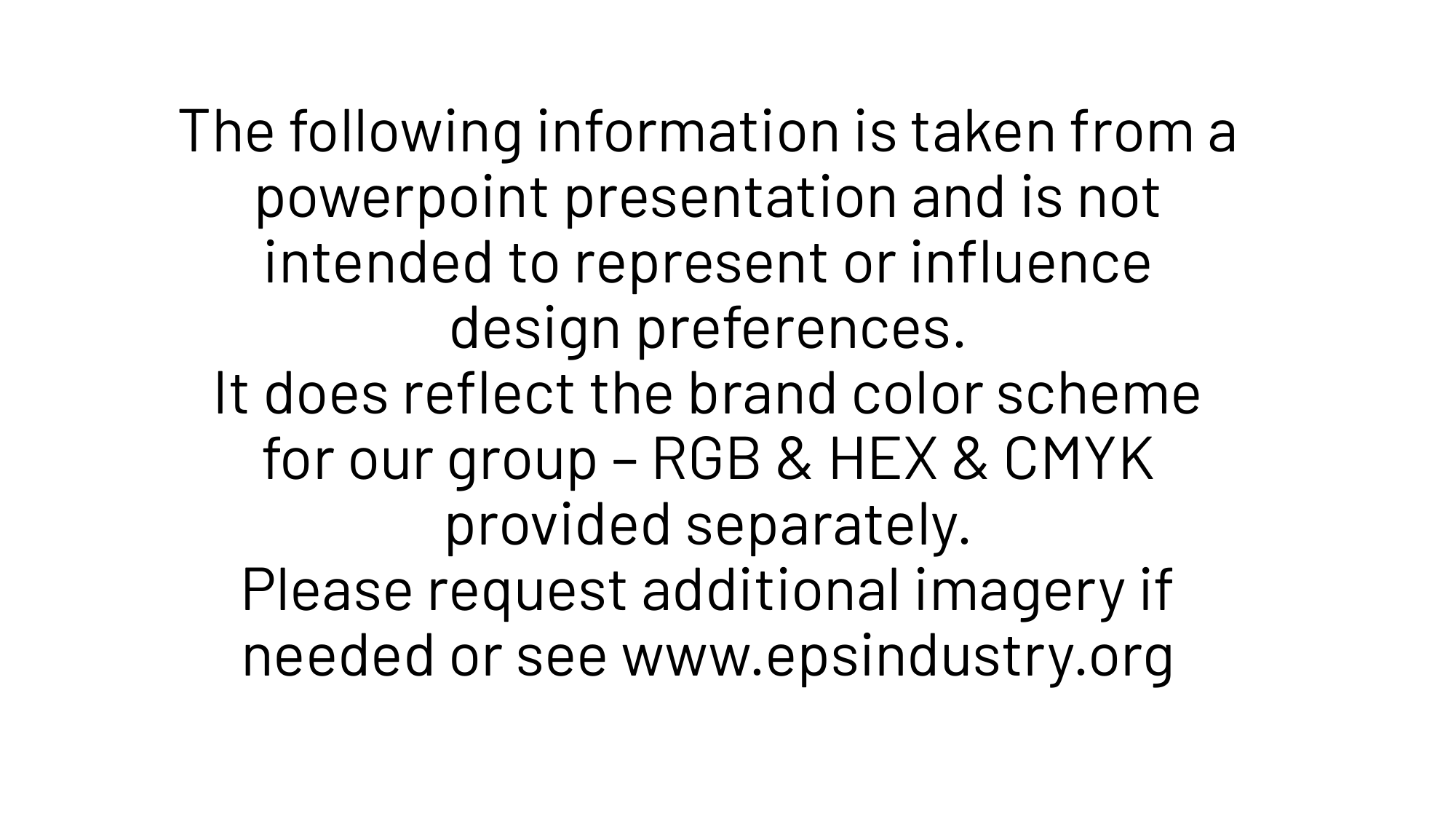

# The following information is taken from a powerpoint presentation and is not intended to represent or influence design preferences. It does reflect the brand color scheme for our group – RGB & HEX & CMYK provided separately. Please request additional imagery if needed or see www.epsindustry.org